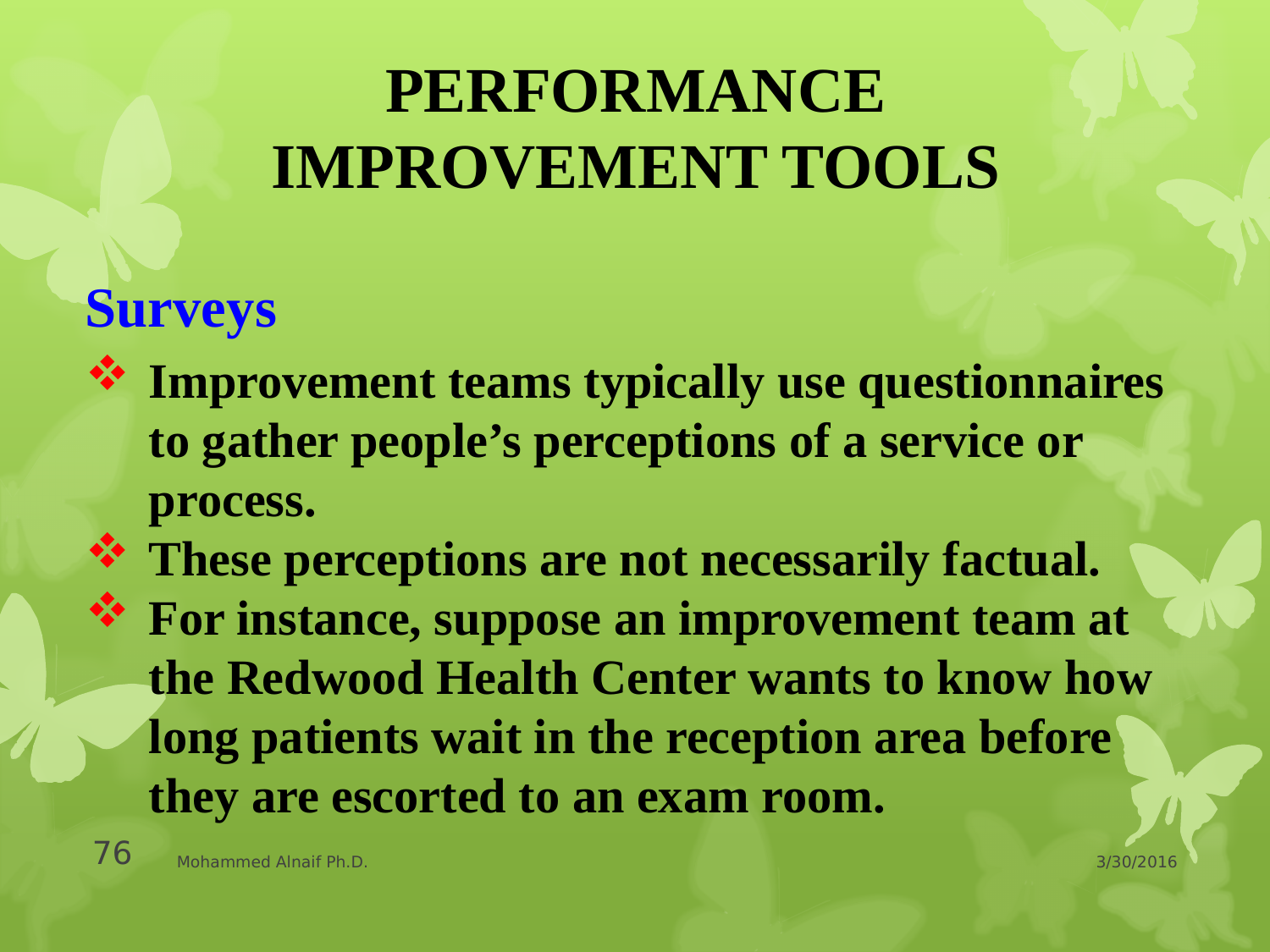

PERFORMANCE IMPROVEMENT TOOLS
Surveys
Improvement teams typically use questionnaires to gather people’s perceptions of a service or process.
These perceptions are not necessarily factual.
For instance, suppose an improvement team at the Redwood Health Center wants to know how long patients wait in the reception area before they are escorted to an exam room.
76
Mohammed Alnaif Ph.D.
3/30/2016